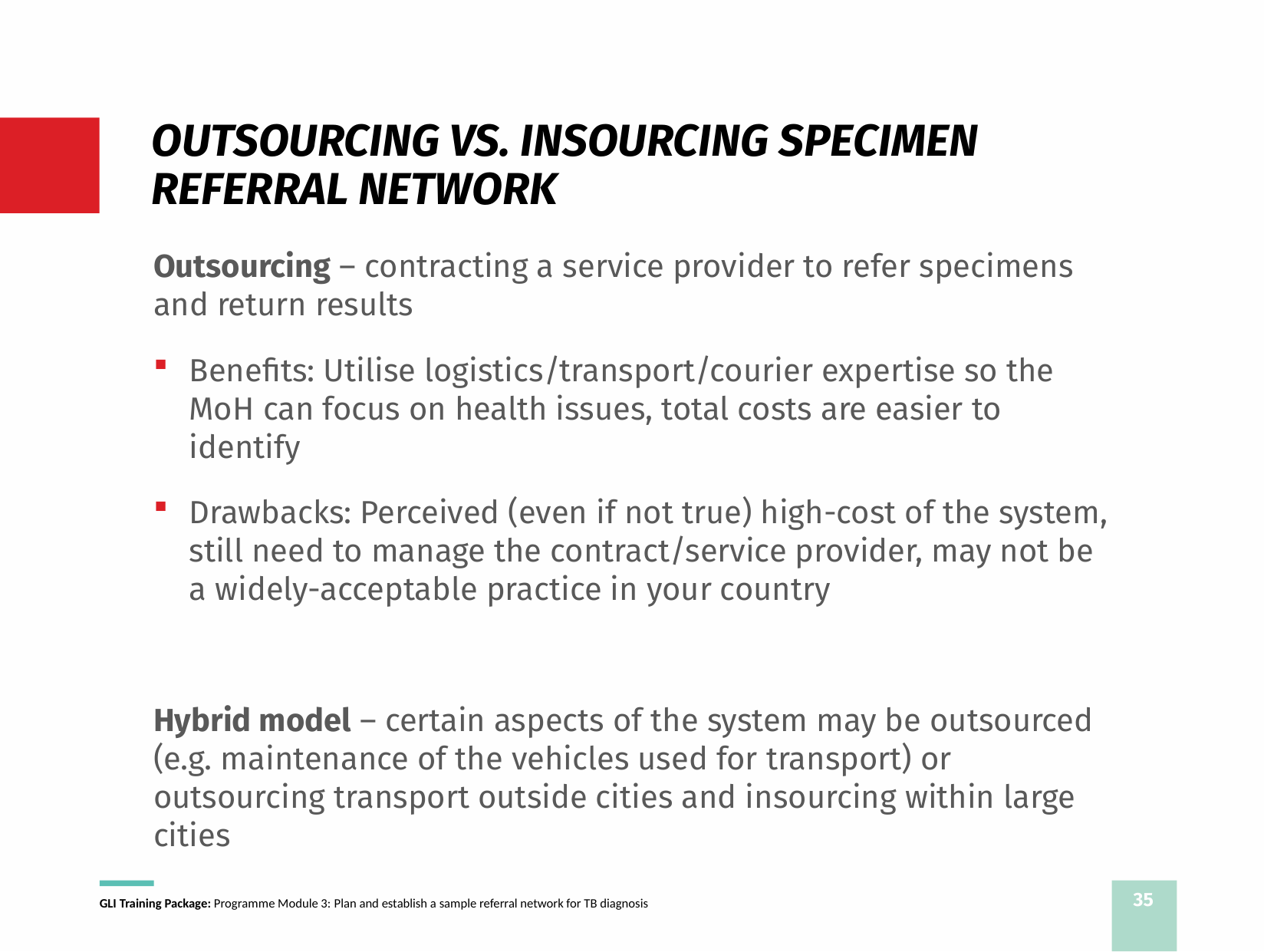

# OUTSOURCING VS. INSOURCING SPECIMEN REFERRAL NETWORK
Outsourcing – contracting a service provider to refer specimens and return results
Benefits: Utilise logistics/transport/courier expertise so the MoH can focus on health issues, total costs are easier to identify
Drawbacks: Perceived (even if not true) high-cost of the system, still need to manage the contract/service provider, may not be a widely-acceptable practice in your country

Hybrid model – certain aspects of the system may be outsourced (e.g. maintenance of the vehicles used for transport) or outsourcing transport outside cities and insourcing within large cities